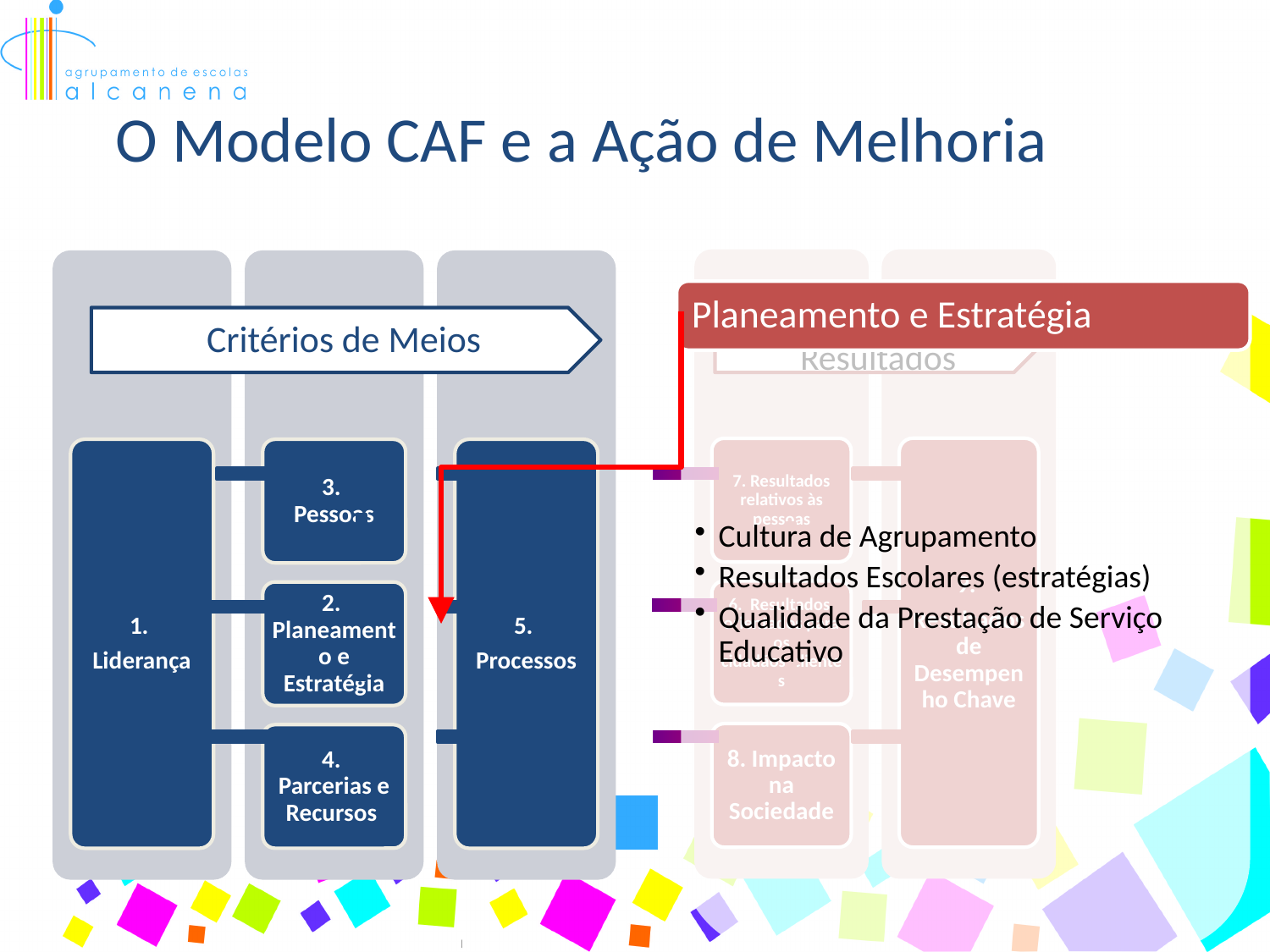

O Modelo CAF e a Ação de Melhoria

Planeamento e Estratégia
Cultura de Agrupamento
Resultados Escolares (estratégias)
Qualidade da Prestação de Serviço Educativo

7. Resultados relativos às pessoas
6.  Resultados  orientados para os cidadãos/clientes
8. Impacto na Sociedade

9.
Resultados de Desempenho Chave

1.
Liderança

3.
Pessoas
2.
Planeamento e Estratégia
4.
Parcerias e Recursos

5.
Processos
Critérios de Meios
Critérios de Resultados